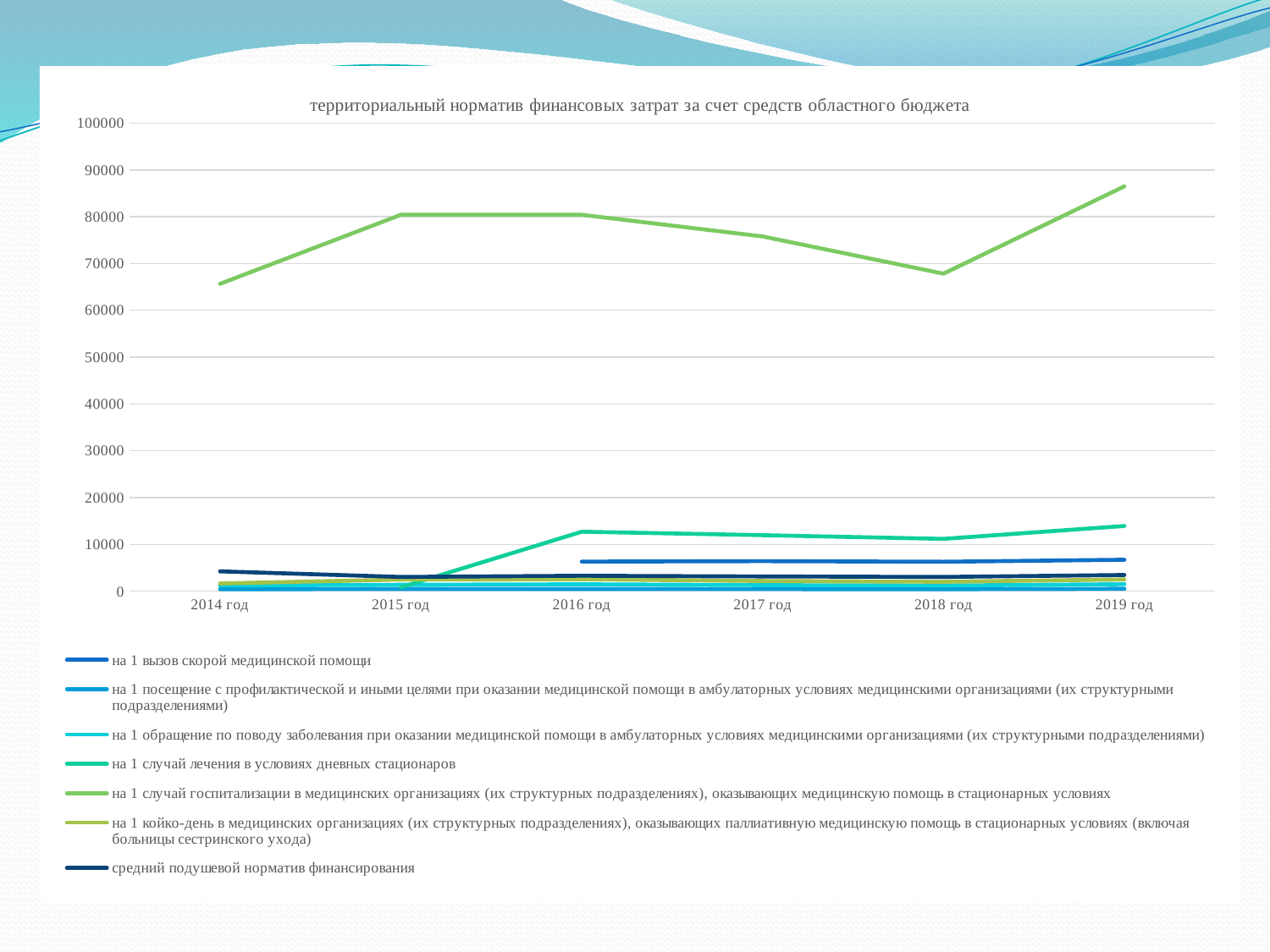

### Chart: территориальный норматив финансовых затрат за счет средств областного бюджета

| Category | на 1 вызов скорой медицинской помощи  | на 1 посещение с профилактической и иными целями при оказании медицинской помощи в амбулаторных условиях медицинскими организациями (их структурными подразделениями)  | на 1 обращение по поводу заболевания при оказании медицинской помощи в амбулаторных условиях медицинскими организациями (их структурными подразделениями) | на 1 случай лечения в условиях дневных стационаров | на 1 случай госпитализации в медицинских организациях (их структурных подразделениях), оказывающих медицинскую помощь в стационарных условиях | на 1 койко-день в медицинских организациях (их структурных подразделениях), оказывающих паллиативную медицинскую помощь в стационарных условиях (включая больницы сестринского ухода) | средний подушевой норматив финансирования |
|---|---|---|---|---|---|---|---|
| 2014 год | None | 406.2 | 1217.4 | None | 65658.8 | 1654.3 | 4235.8 |
| 2015 год | None | 468.9 | 1360.3 | 835.4 | 80410.5 | 2470.7 | 3033.3 |
| 2016 год | 6319.0 | 470.1 | 1463.2 | 12698.4 | 80410.5 | 2543.9 | 3290.5 |
| 2017 год | 6406.8 | 441.9 | 1281.8 | 11957.9 | 75790.9 | 2174.4 | 3149.3 |
| 2018 год | 6284.6 | 416.4 | 1197.4 | 11170.8 | 67840.4 | 2005.7 | 3035.9 |
| 2019 год | 6713.3 | 505.8 | 1493.3 | 13931.3 | 86485.8 | 2501.3 | 3448.4 |